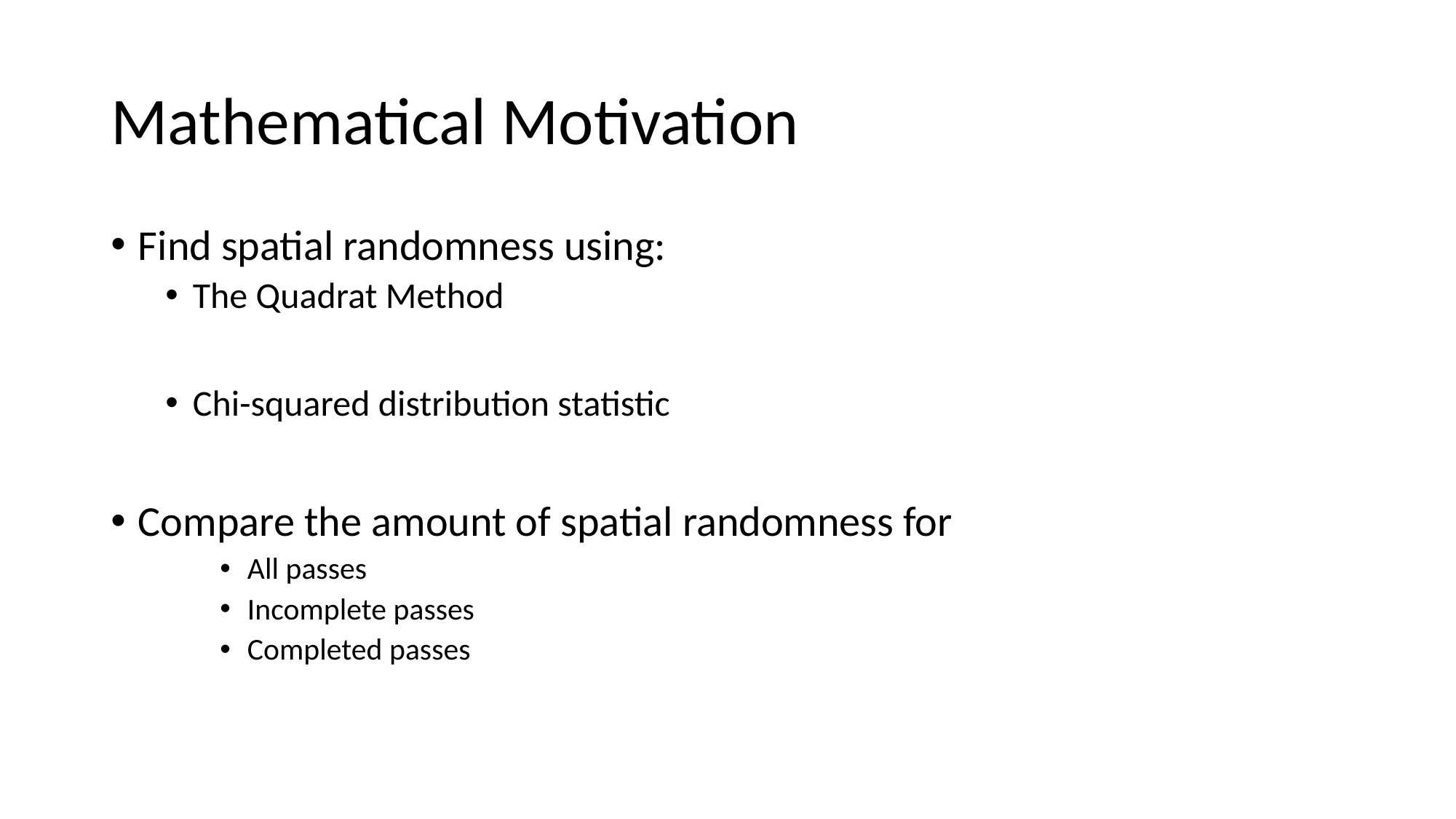

# Mathematical Motivation
Find spatial randomness using:
The Quadrat Method

Chi-squared distribution statistic

Compare the amount of spatial randomness for
All passes
Incomplete passes
Completed passes